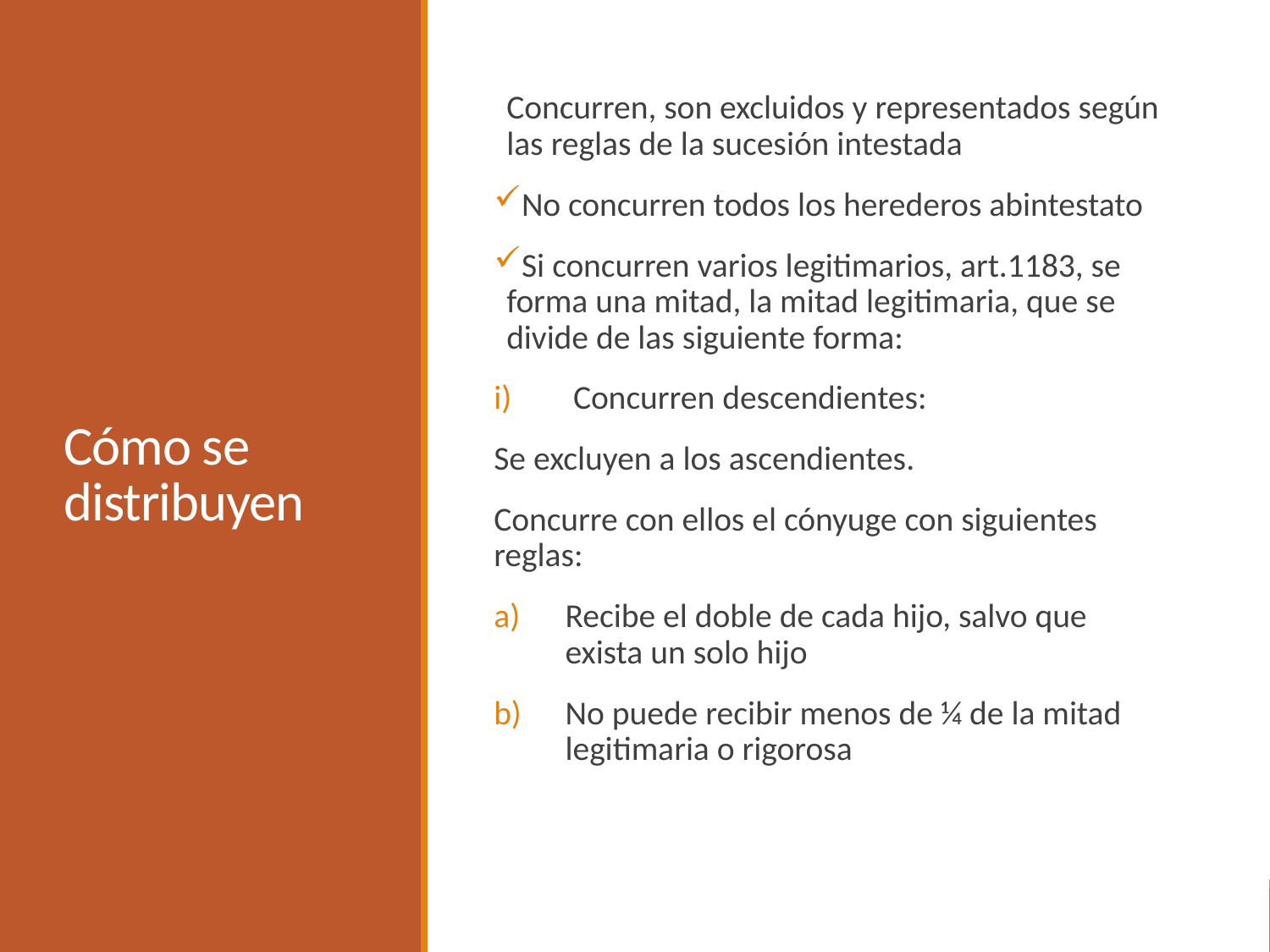

# Cómo se distribuyen
Concurren, son excluidos y representados según las reglas de la sucesión intestada
No concurren todos los herederos abintestato
Si concurren varios legitimarios, art.1183, se forma una mitad, la mitad legitimaria, que se divide de las siguiente forma:
Concurren descendientes:
Se excluyen a los ascendientes.
Concurre con ellos el cónyuge con siguientes reglas:
Recibe el doble de cada hijo, salvo que exista un solo hijo
No puede recibir menos de ¼ de la mitad legitimaria o rigorosa